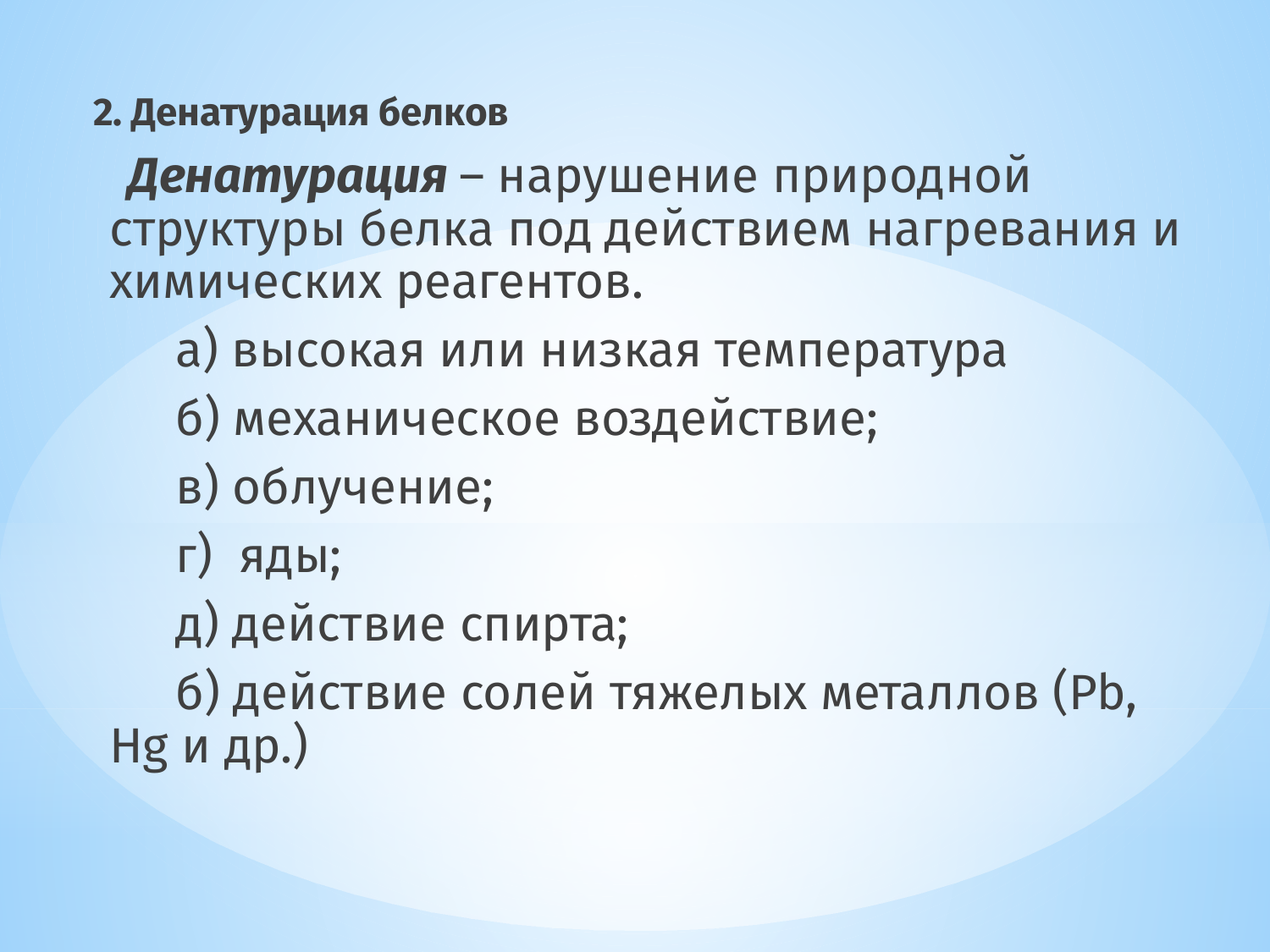

2. Денатурация белков
     Денатурация – нарушение природной структуры белка под действием нагревания и химических реагентов.
       а) высокая или низкая температура
       б) механическое воздействие;
       в) облучение;
       г)  яды;
       д) действие спирта;
       б) действие солей тяжелых металлов (Pb, Hg и др.)